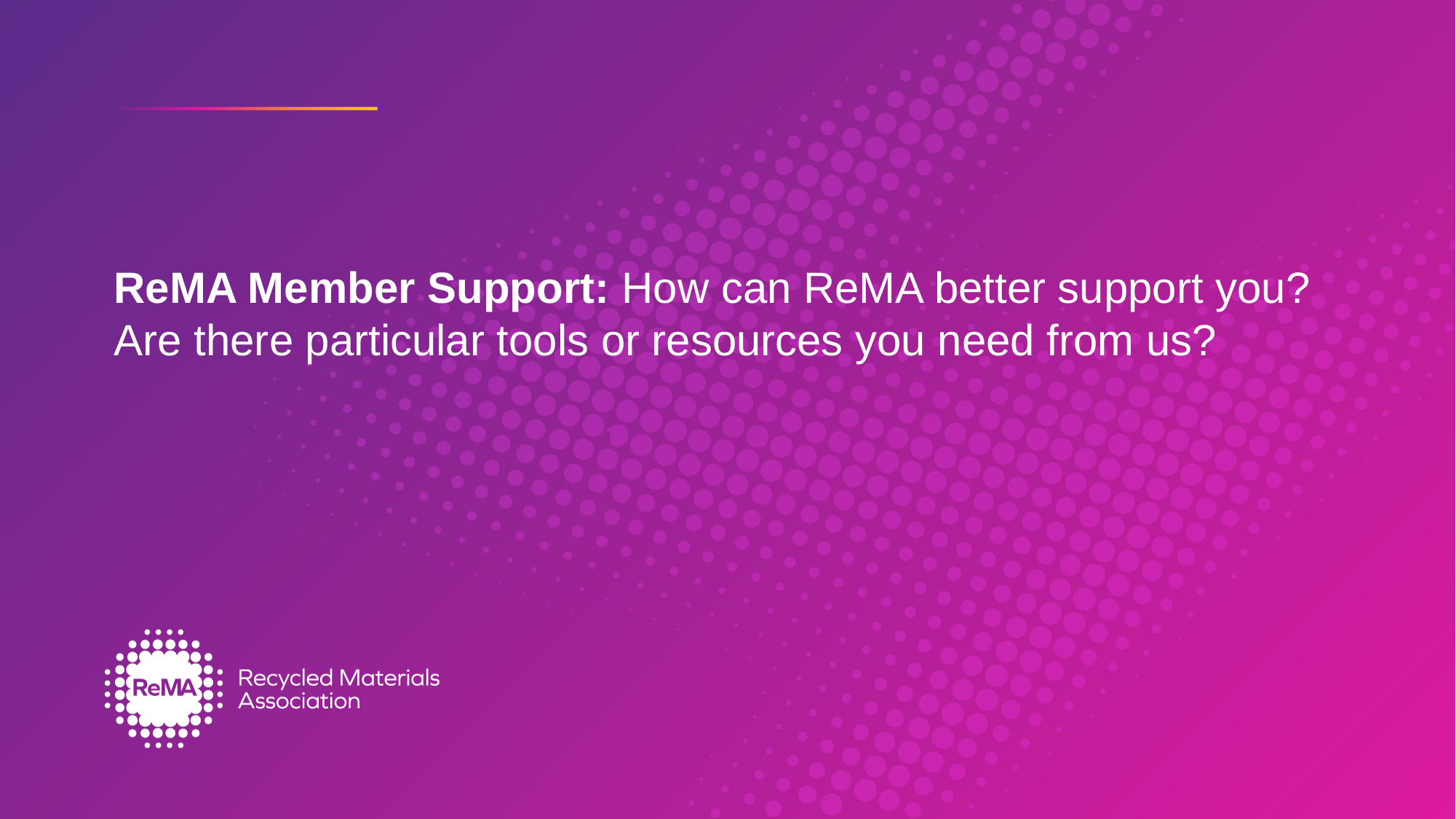

# ReMA Member Support: How can ReMA better support you? Are there particular tools or resources you need from us?